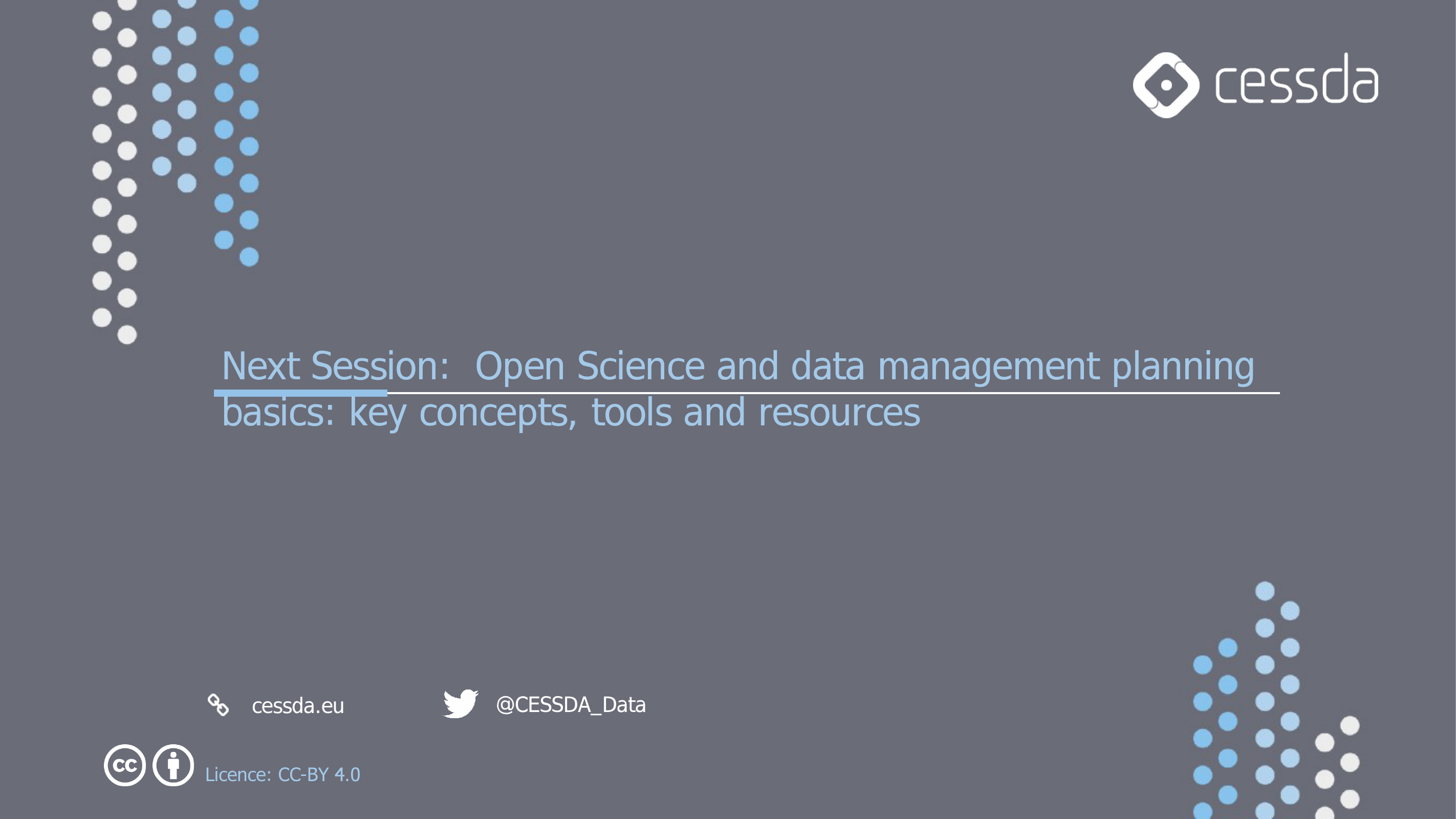

Next Session:  Open Science and data management planning basics: key concepts, tools and resources
Licence: CC-BY 4.0